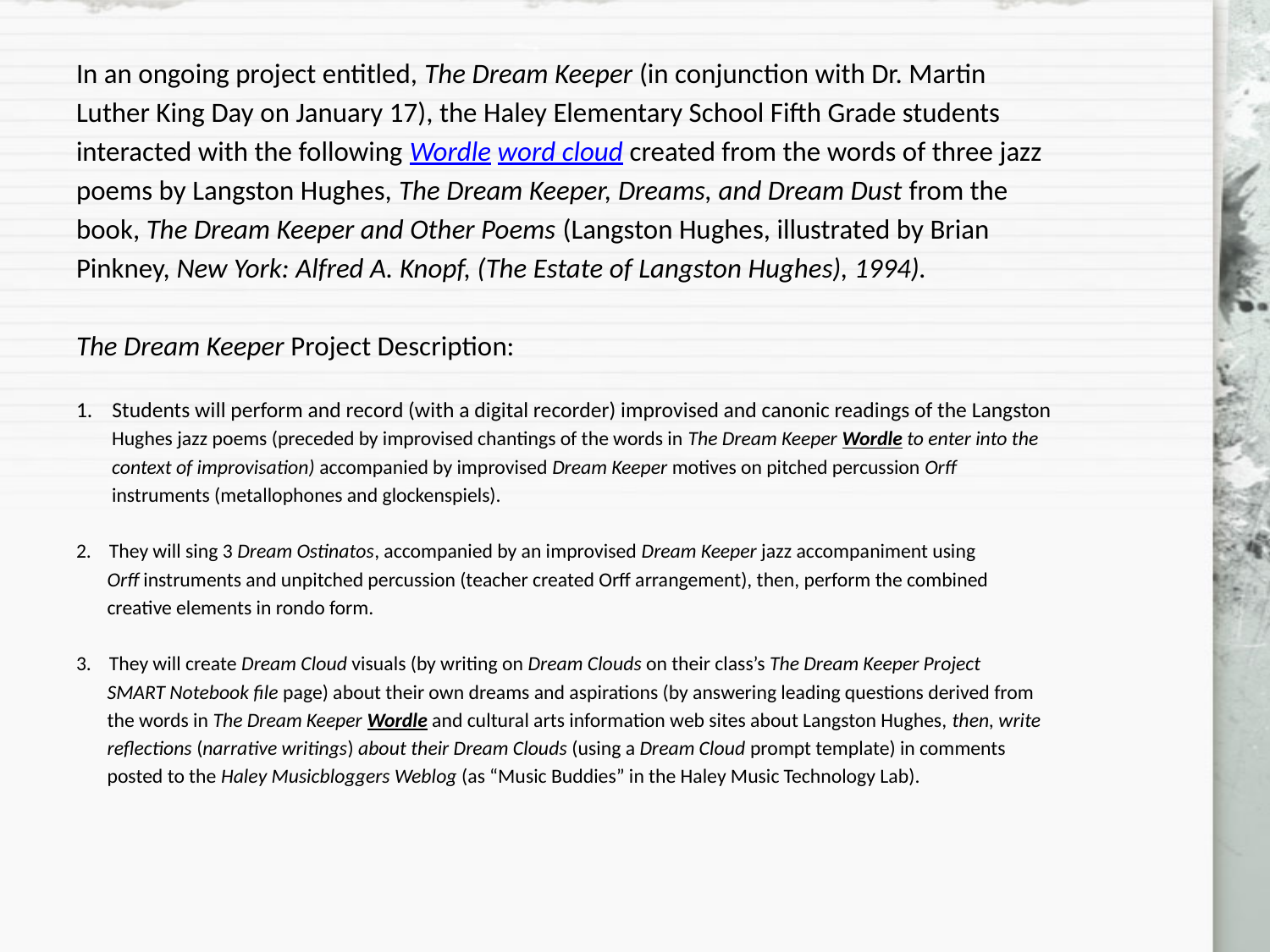

In an ongoing project entitled, The Dream Keeper (in conjunction with Dr. Martin
Luther King Day on January 17), the Haley Elementary School Fifth Grade students
interacted with the following Wordle word cloud created from the words of three jazz
poems by Langston Hughes, The Dream Keeper, Dreams, and Dream Dust from the
book, The Dream Keeper and Other Poems (Langston Hughes, illustrated by Brian
Pinkney, New York: Alfred A. Knopf, (The Estate of Langston Hughes), 1994).

The Dream Keeper Project Description:

1.    Students will perform and record (with a digital recorder) improvised and canonic readings of the Langston
        Hughes jazz poems (preceded by improvised chantings of the words in The Dream Keeper Wordle to enter into the
        context of improvisation) accompanied by improvised Dream Keeper motives on pitched percussion Orff
        instruments (metallophones and glockenspiels).

2.    They will sing 3 Dream Ostinatos, accompanied by an improvised Dream Keeper jazz accompaniment using
       Orff instruments and unpitched percussion (teacher created Orff arrangement), then, perform the combined
       creative elements in rondo form.

3.    They will create Dream Cloud visuals (by writing on Dream Clouds on their class’s The Dream Keeper Project
       SMART Notebook file page) about their own dreams and aspirations (by answering leading questions derived from
       the words in The Dream Keeper Wordle and cultural arts information web sites about Langston Hughes, then, write
       reflections (narrative writings) about their Dream Clouds (using a Dream Cloud prompt template) in comments
       posted to the Haley Musicbloggers Weblog (as “Music Buddies” in the Haley Music Technology Lab).